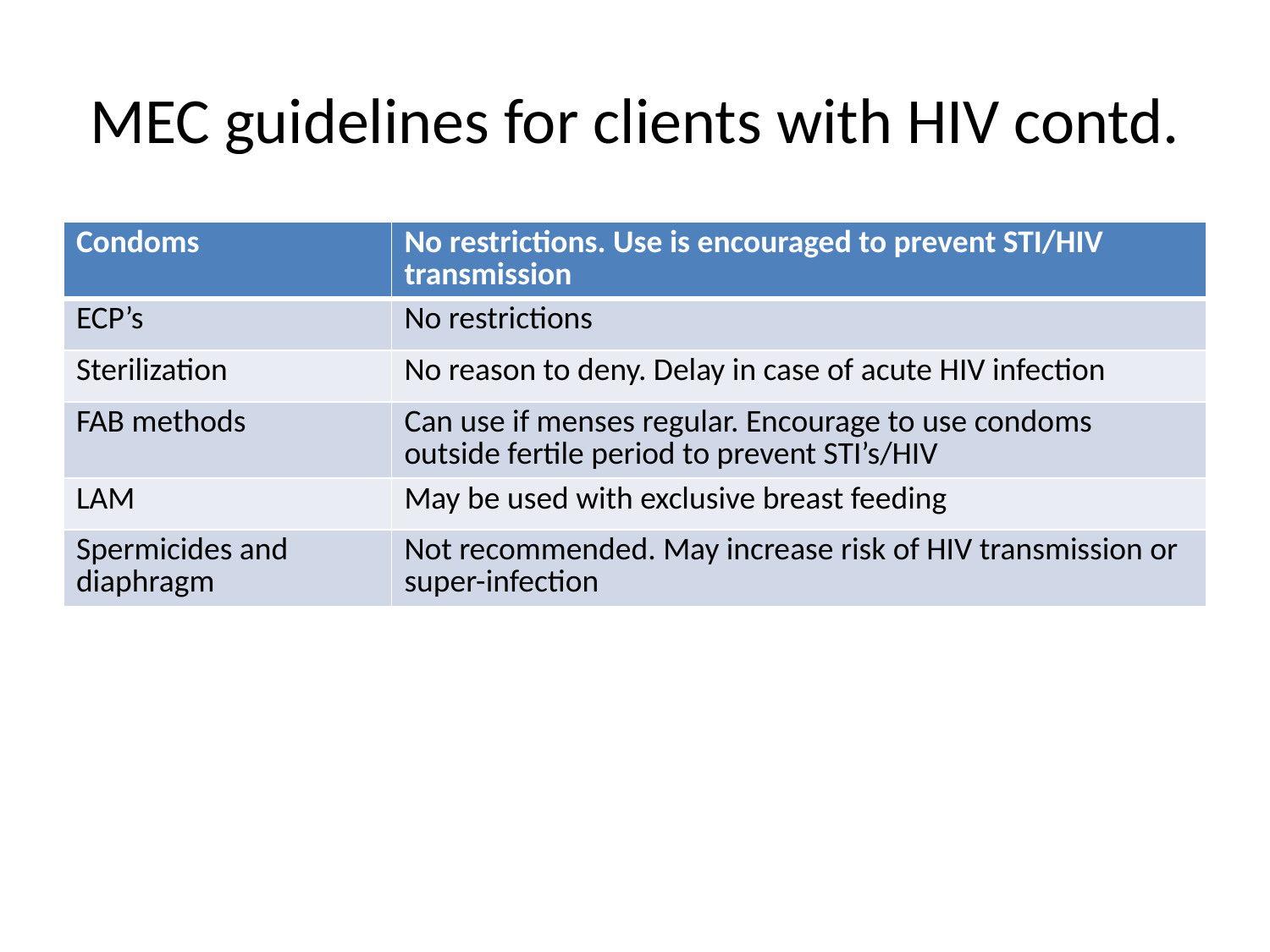

# MEC guidelines for clients with HIV contd.
| Condoms | No restrictions. Use is encouraged to prevent STI/HIV transmission |
| --- | --- |
| ECP’s | No restrictions |
| Sterilization | No reason to deny. Delay in case of acute HIV infection |
| FAB methods | Can use if menses regular. Encourage to use condoms outside fertile period to prevent STI’s/HIV |
| LAM | May be used with exclusive breast feeding |
| Spermicides and diaphragm | Not recommended. May increase risk of HIV transmission or super-infection |